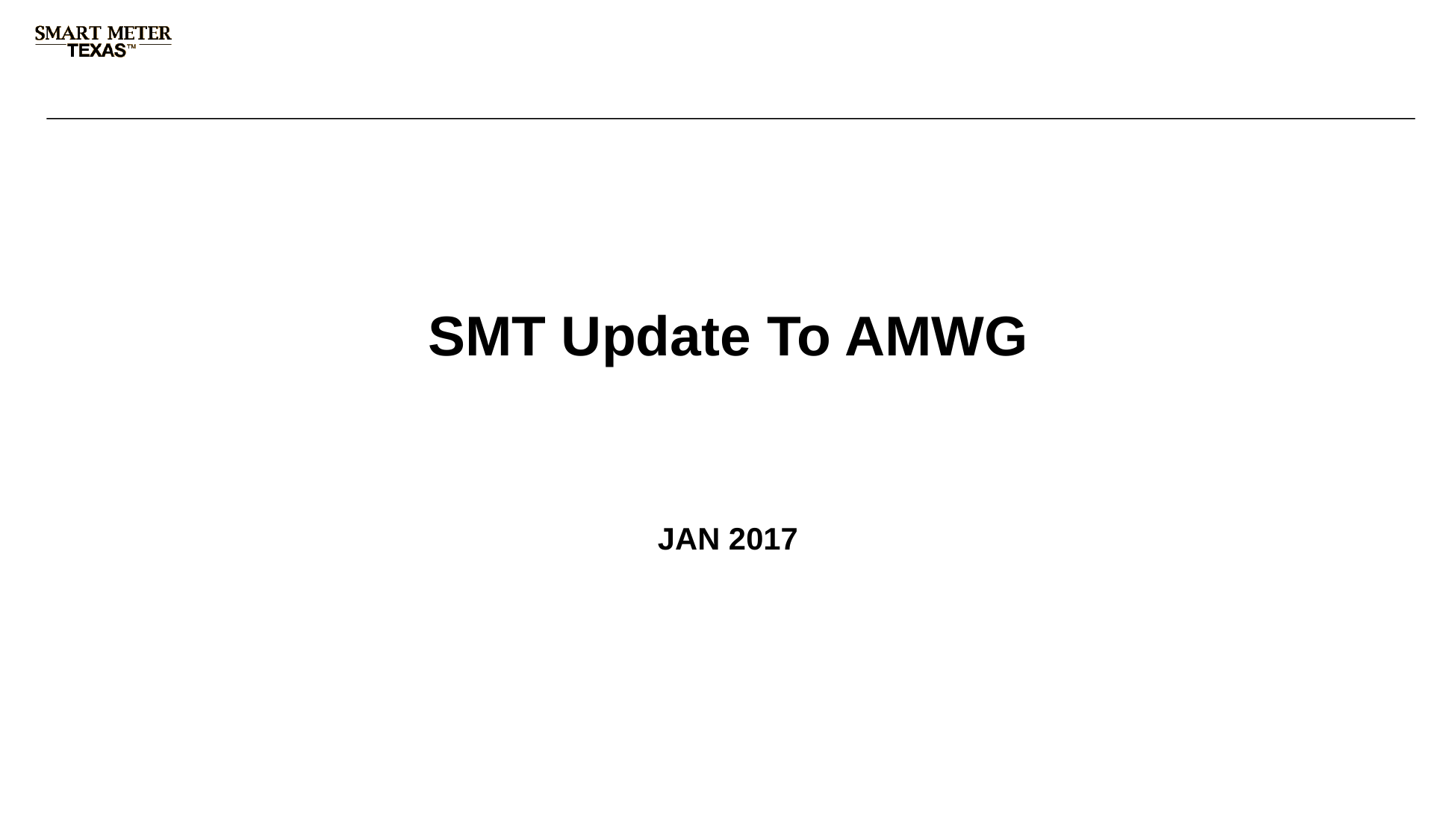

# SMT Update To AMWG
JAN 2017